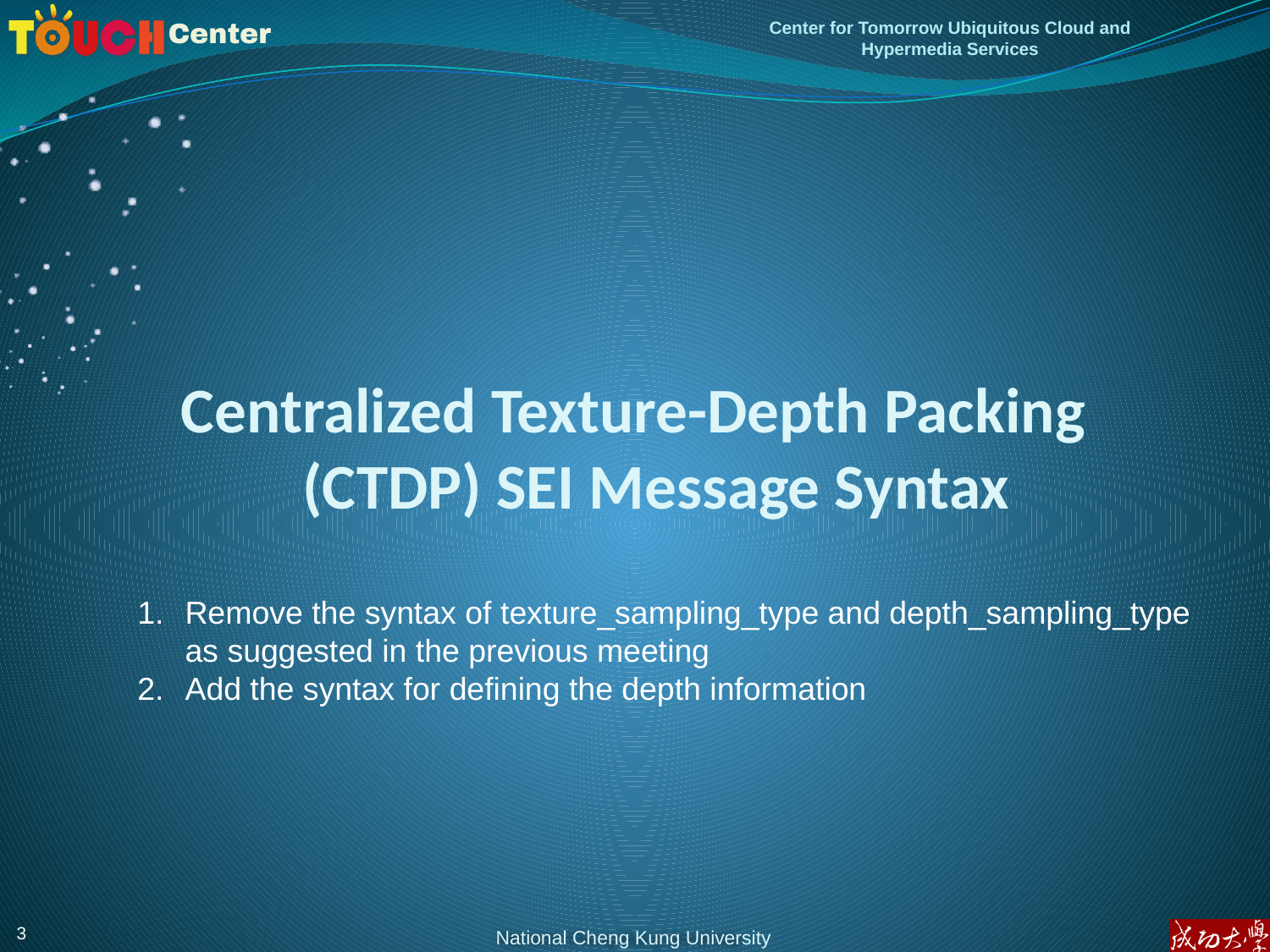

# Centralized Texture-Depth Packing (CTDP) SEI Message Syntax
Remove the syntax of texture_sampling_type and depth_sampling_type as suggested in the previous meeting
Add the syntax for defining the depth information